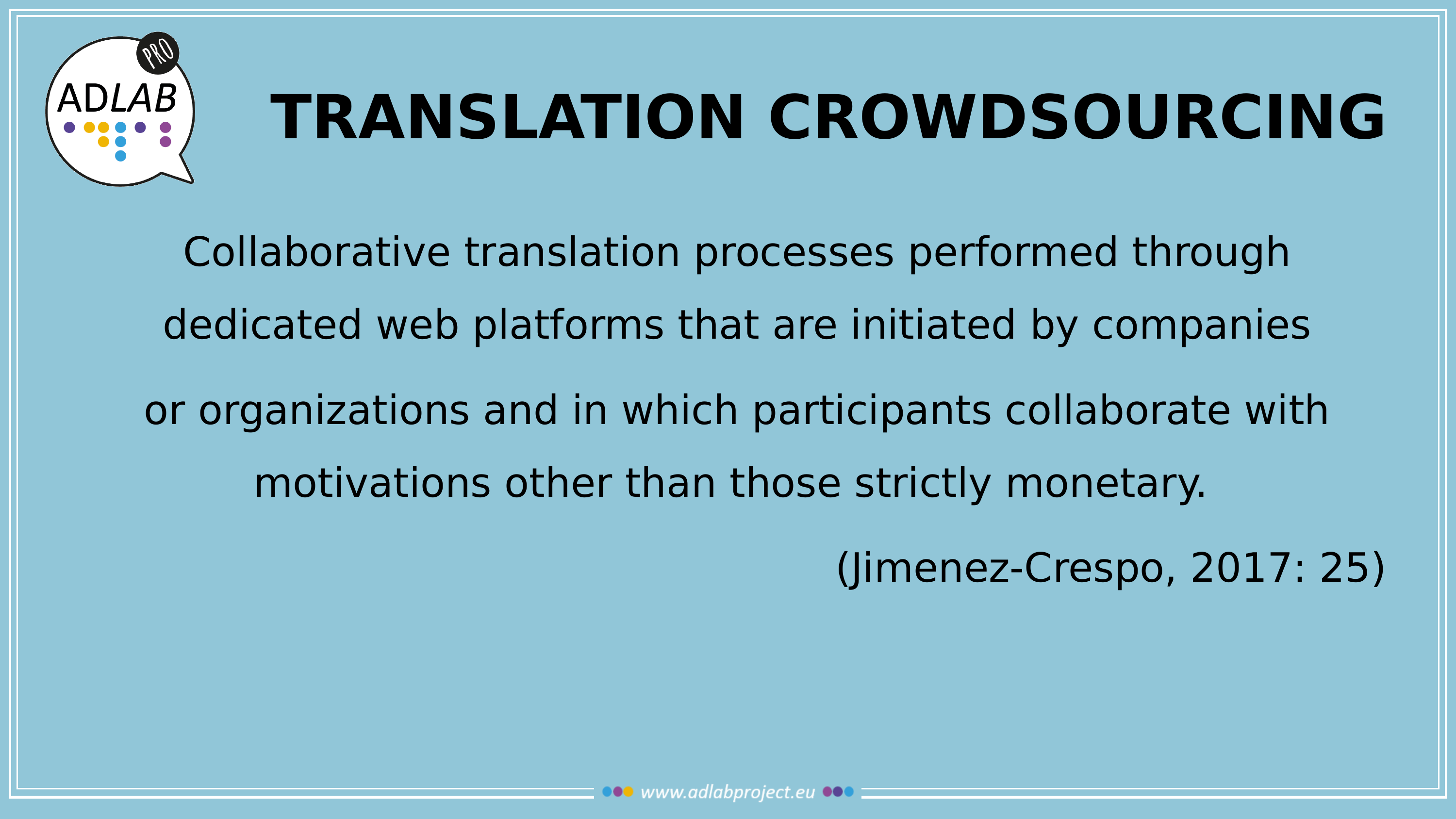

# Translation crowdsourcing
Collaborative translation processes performed through dedicated web platforms that are initiated by companies
or organizations and in which participants collaborate with motivations other than those strictly monetary.
       (Jimenez-Crespo, 2017: 25)